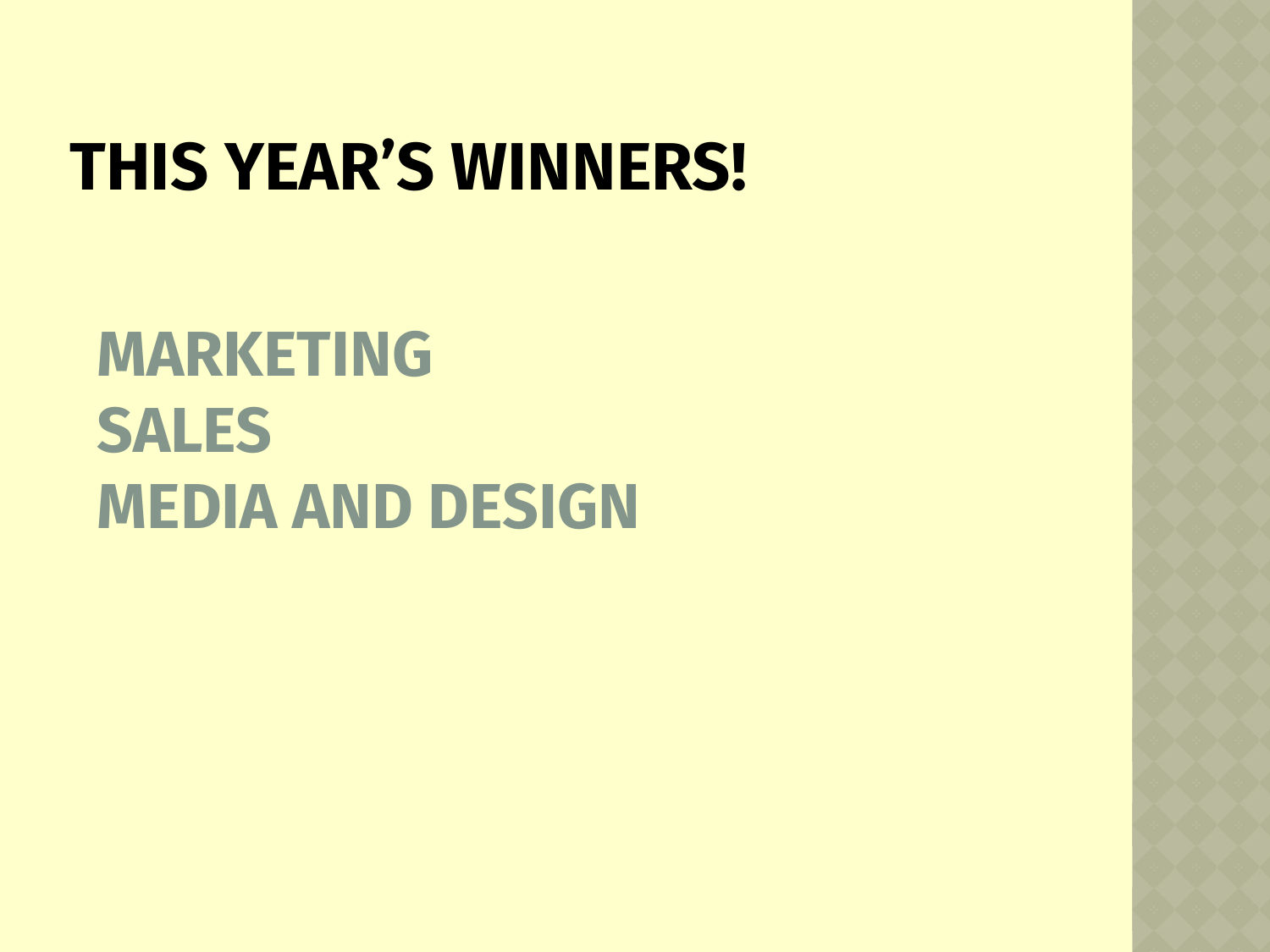

# This year’s winners!
Marketing
Sales
Media and Design